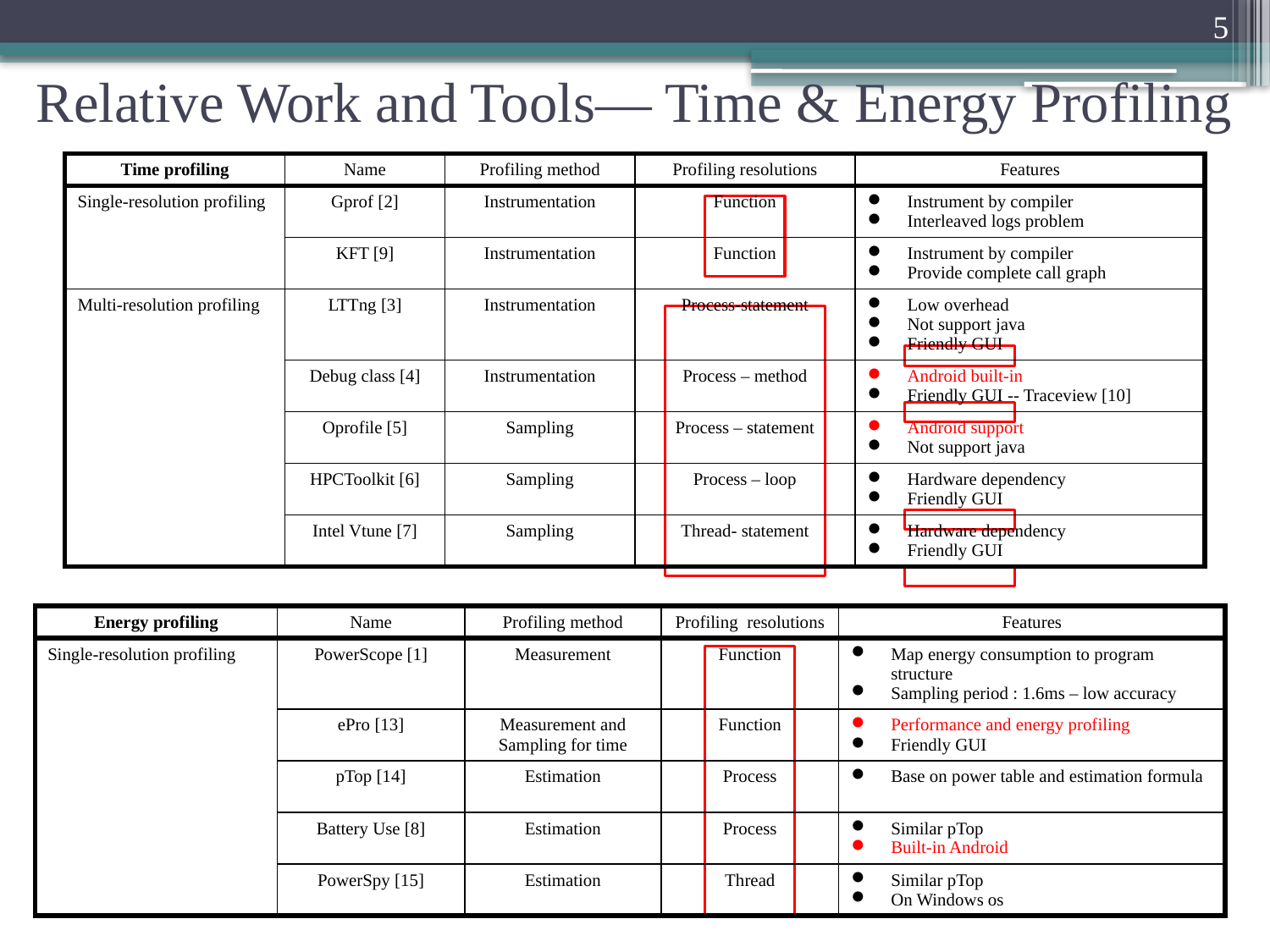

5
# Relative Work and Tools— Time & Energy Profiling
| Time profiling | Name | Profiling method | Profiling resolutions | Features |
| --- | --- | --- | --- | --- |
| Single-resolution profiling | Gprof [2] | Instrumentation | Function | Instrument by compiler Interleaved logs problem |
|  | KFT [9] | Instrumentation | Function | Instrument by compiler Provide complete call graph |
| Multi-resolution profiling | LTTng [3] | Instrumentation | Process-statement | Low overhead Not support java Friendly GUI |
|  | Debug class [4] | Instrumentation | Process – method | Android built-in Friendly GUI -- Traceview [10] |
|  | Oprofile [5] | Sampling | Process – statement | Android support Not support java |
|  | HPCToolkit [6] | Sampling | Process – loop | Hardware dependency Friendly GUI |
|  | Intel Vtune [7] | Sampling | Thread- statement | Hardware dependency Friendly GUI |

| Energy profiling | Name | Profiling method | Profiling resolutions | Features |
| --- | --- | --- | --- | --- |
| Single-resolution profiling | PowerScope [1] | Measurement | Function | Map energy consumption to program structure Sampling period : 1.6ms – low accuracy |
|  | ePro [13] | Measurement and Sampling for time | Function | Performance and energy profiling Friendly GUI |
|  | pTop [14] | Estimation | Process | Base on power table and estimation formula |
|  | Battery Use [8] | Estimation | Process | Similar pTop Built-in Android |
|  | PowerSpy [15] | Estimation | Thread | Similar pTop On Windows os |